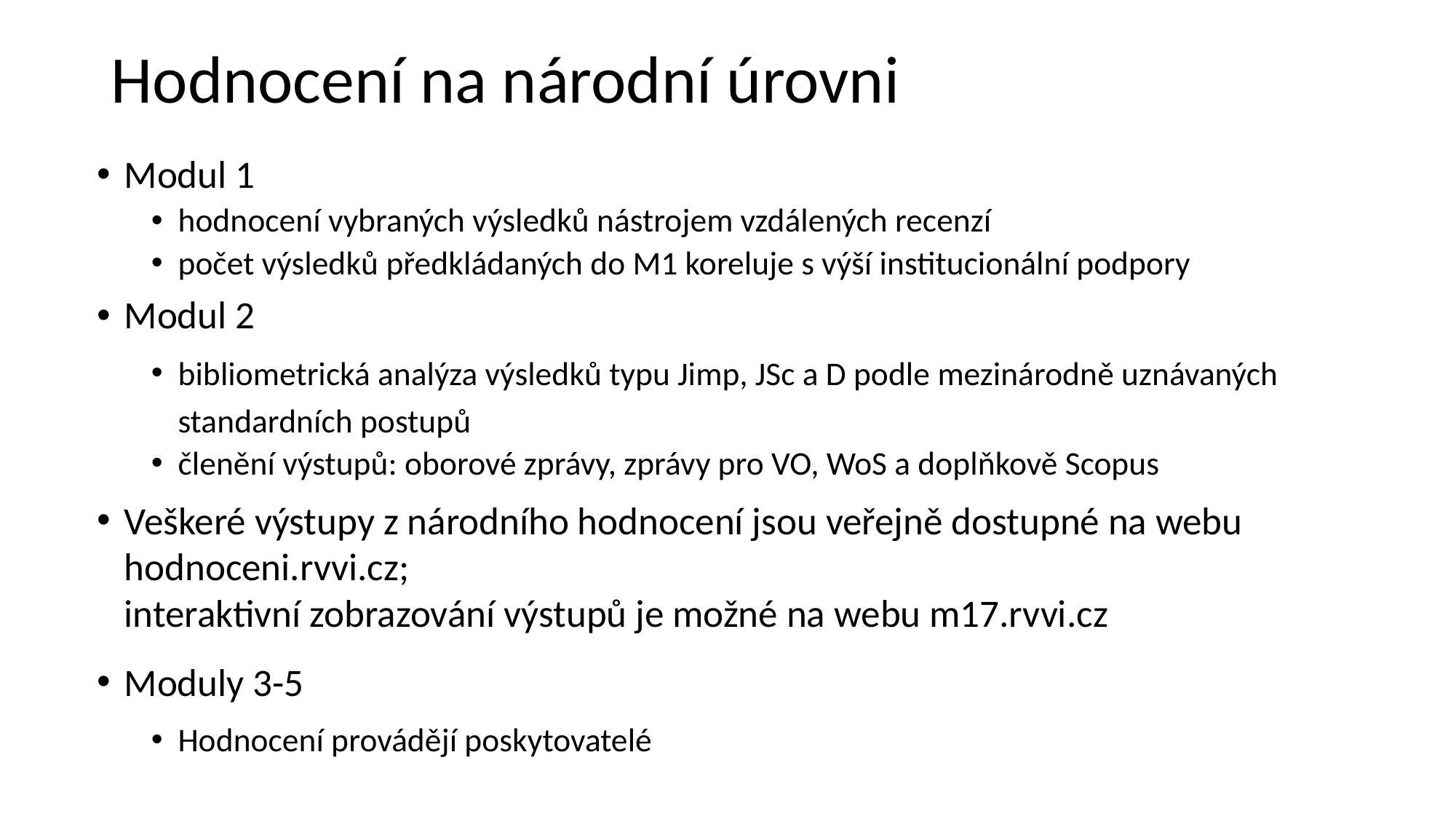

# Hodnocení na národní úrovni
Modul 1
hodnocení vybraných výsledků nástrojem vzdálených recenzí
počet výsledků předkládaných do M1 koreluje s výší institucionální podpory
Modul 2
bibliometrická analýza výsledků typu Jimp, JSc a D podle mezinárodně uznávaných standardních postupů
členění výstupů: oborové zprávy, zprávy pro VO, WoS a doplňkově Scopus
Veškeré výstupy z národního hodnocení jsou veřejně dostupné na webu hodnoceni.rvvi.cz;
interaktivní zobrazování výstupů je možné na webu m17.rvvi.cz
Moduly 3-5
Hodnocení provádějí poskytovatelé